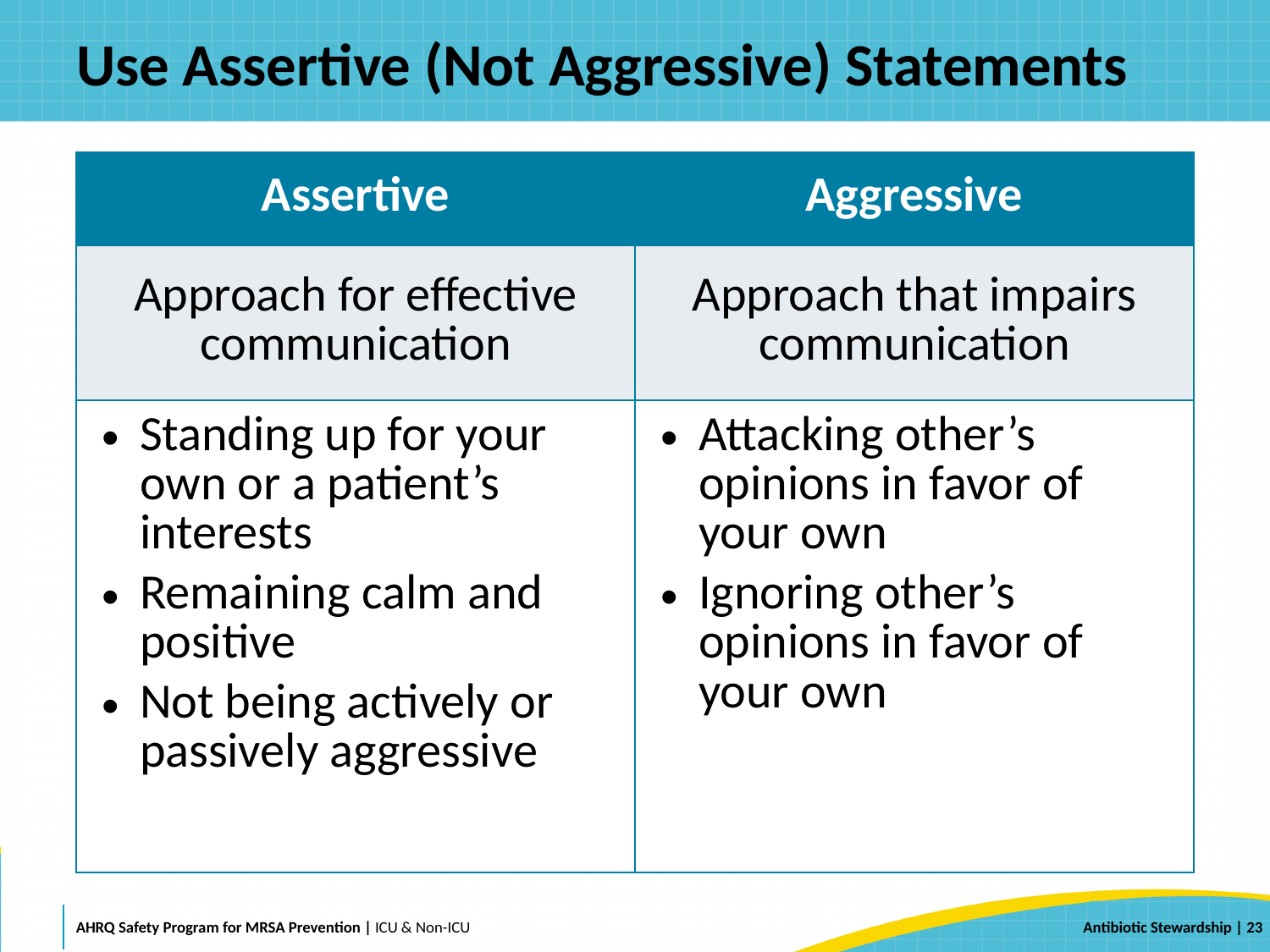

# Use Assertive (Not Aggressive) Statements
| Assertive | Aggressive |
| --- | --- |
| Approach for effective communication | Approach that impairs communication |
| Standing up for your own or a patient’s interests Remaining calm and positive Not being actively or passively aggressive | Attacking other’s opinions in favor of your own Ignoring other’s opinions in favor of your own |
 | 23